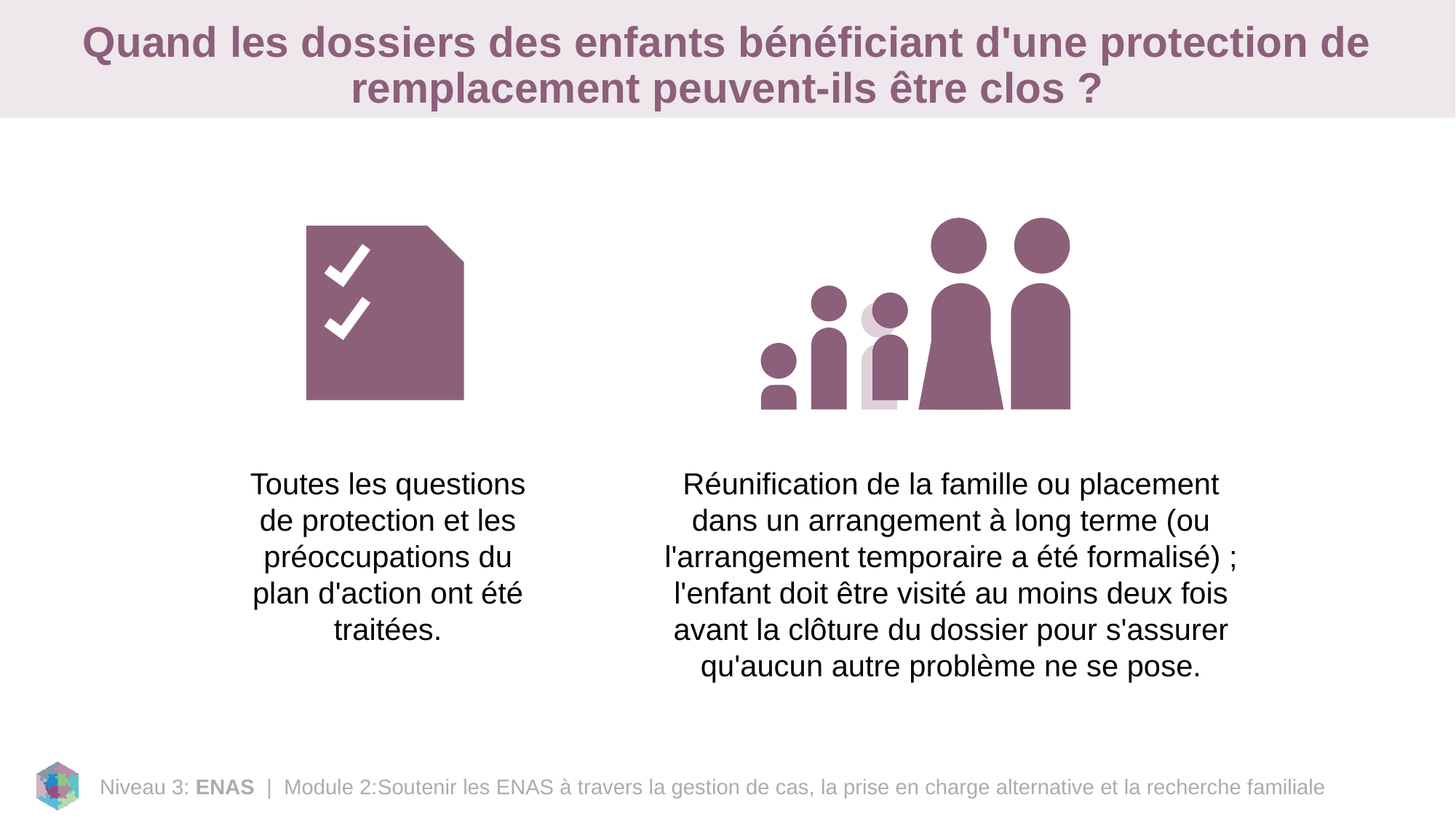

# Quand les dossiers des enfants bénéficiant d'une protection de remplacement peuvent-ils être clos ?

Toutes les questions de protection et les préoccupations du plan d'action ont été traitées.
Réunification de la famille ou placement dans un arrangement à long terme (ou l'arrangement temporaire a été formalisé) ; l'enfant doit être visité au moins deux fois avant la clôture du dossier pour s'assurer qu'aucun autre problème ne se pose.